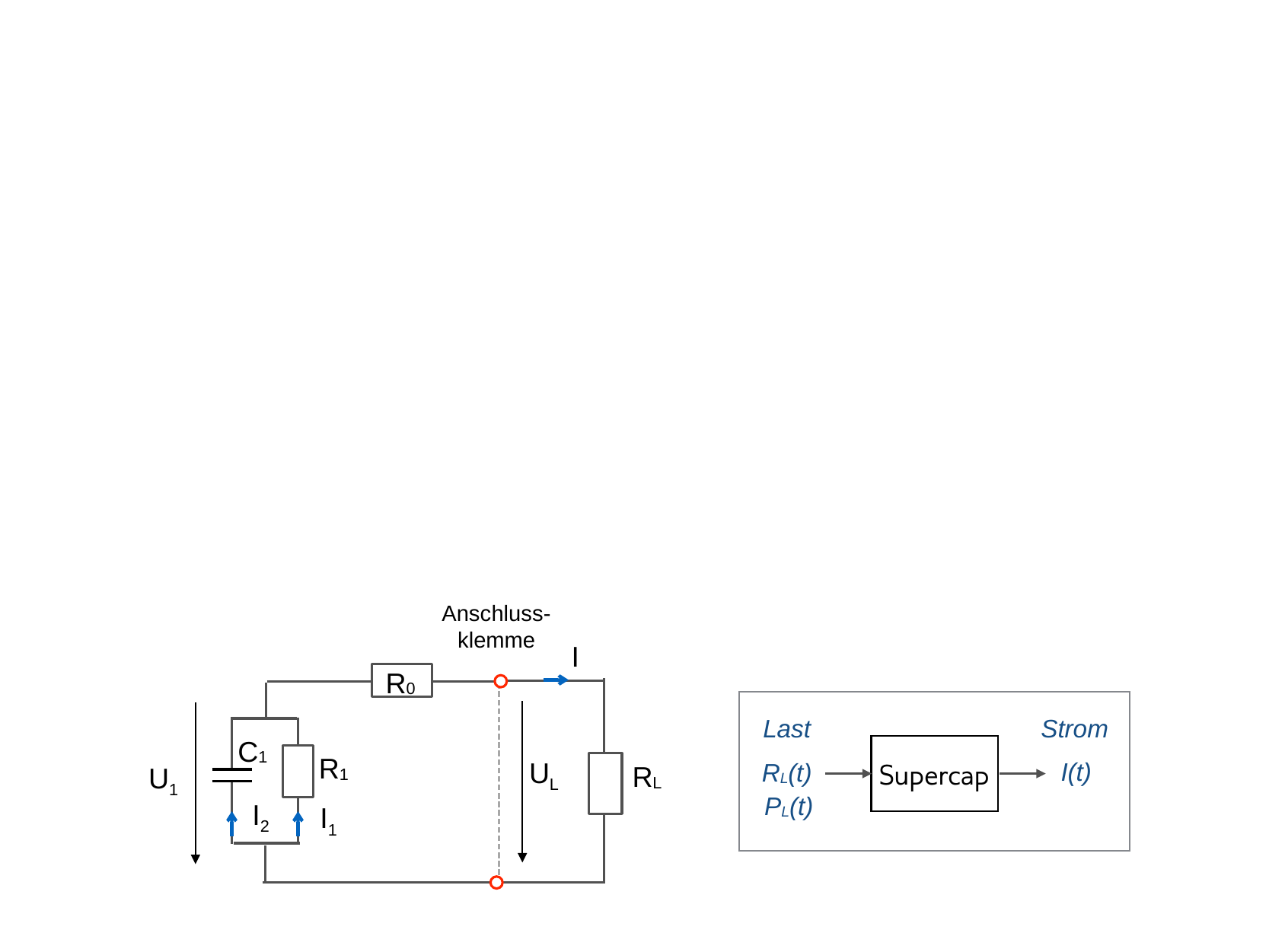

Anschluss-klemme
I
R0

Last
Strom

Supercap
I(t)
RL(t)

C1
R1
UL
RL
U1

PL(t)
I2
I1